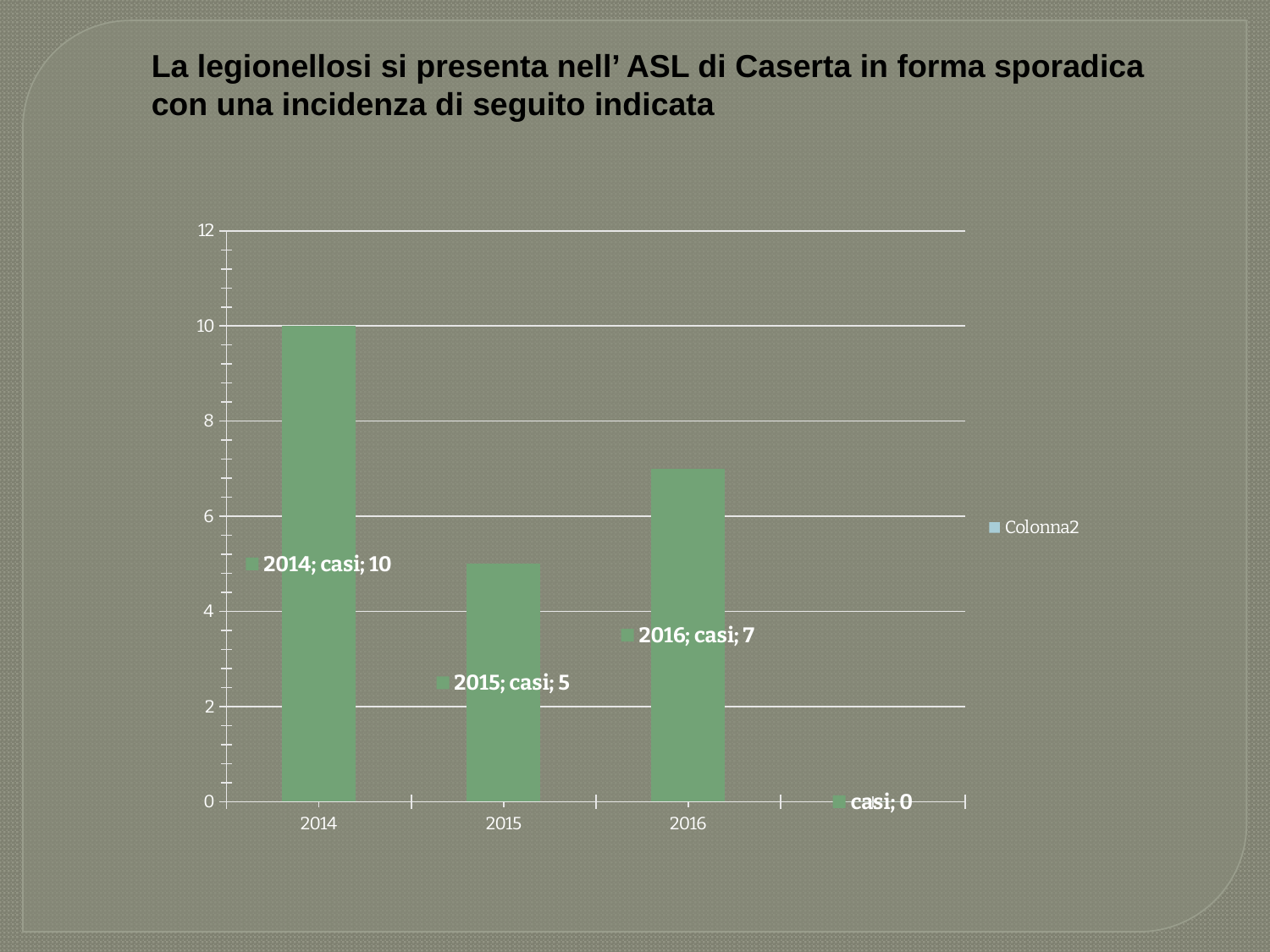

La legionellosi si presenta nell’ ASL di Caserta in forma sporadica con una incidenza di seguito indicata

### Chart

| Category | casi | Colonna1 | Colonna2 |
|---|---|---|---|
| 2014 | 10.0 | None | None |
| 2015 | 5.0 | None | None |
| 2016 | 7.0 | None | None |
|  | None | None | None |